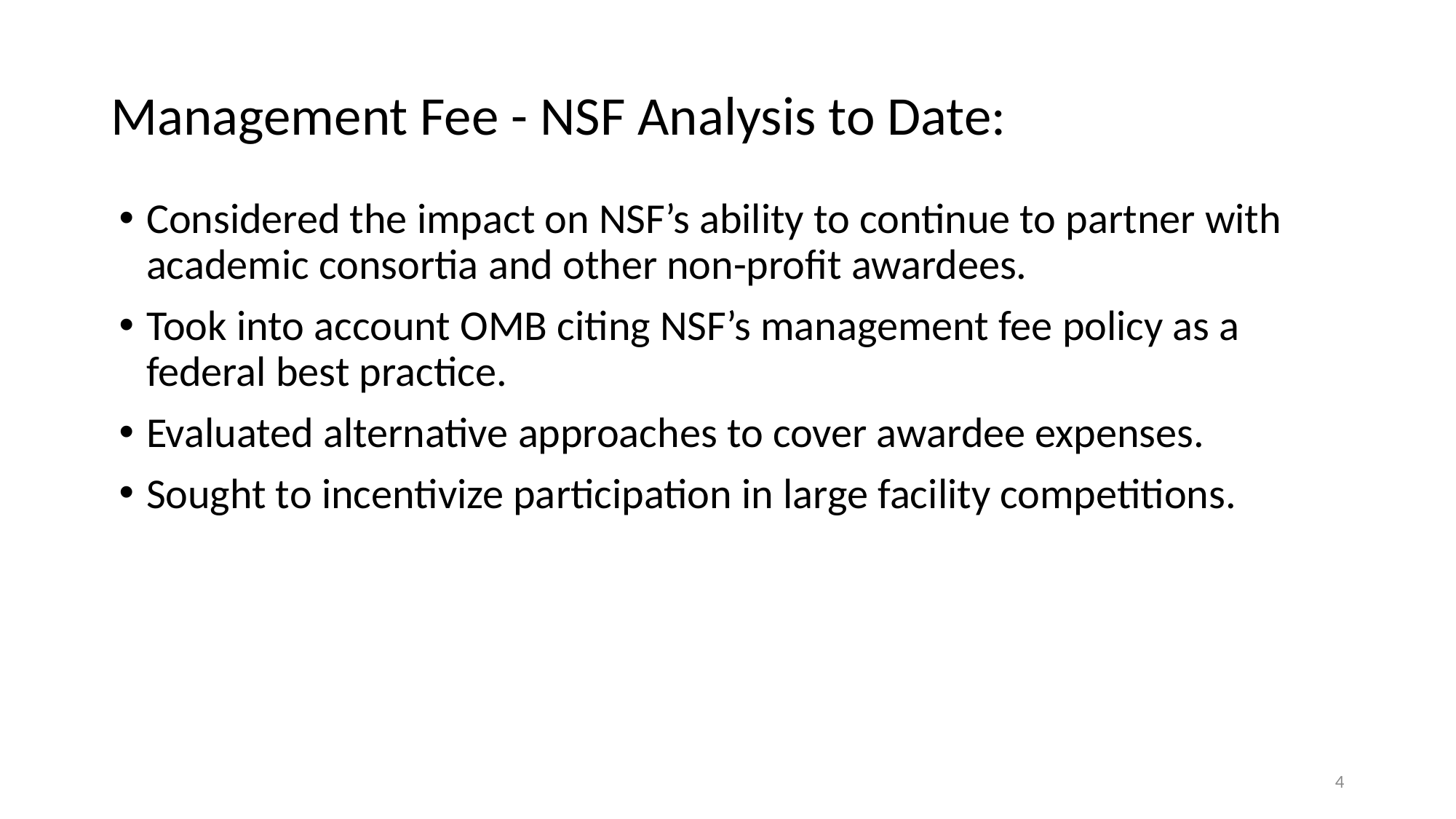

# Management Fee - NSF Analysis to Date:
Considered the impact on NSF’s ability to continue to partner with academic consortia and other non-profit awardees.
Took into account OMB citing NSF’s management fee policy as a federal best practice.
Evaluated alternative approaches to cover awardee expenses.
Sought to incentivize participation in large facility competitions.
4